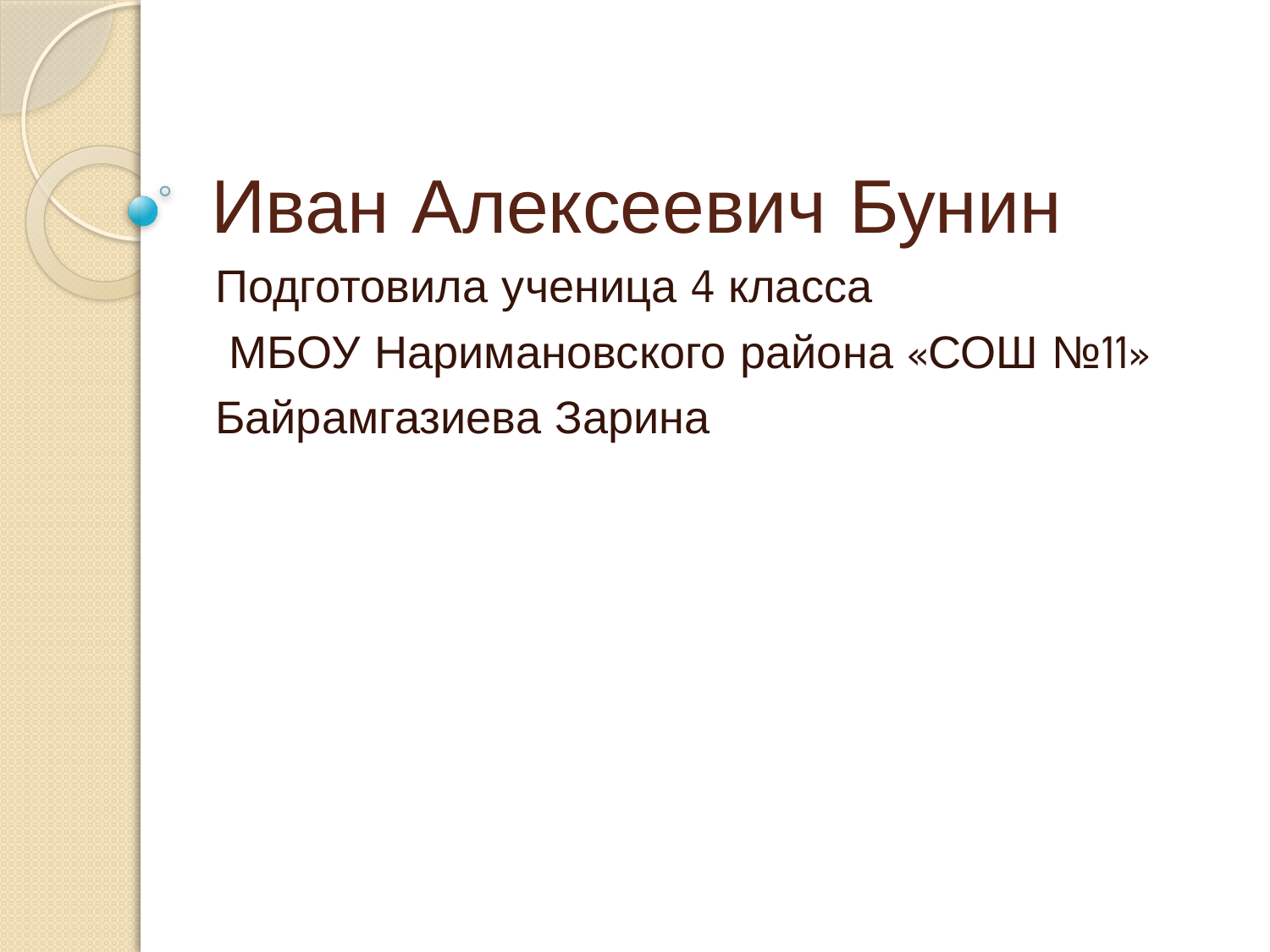

# Иван Алексеевич Бунин
Подготовила ученица 4 класса
 МБОУ Наримановского района «СОШ №11»
Байрамгазиева Зарина